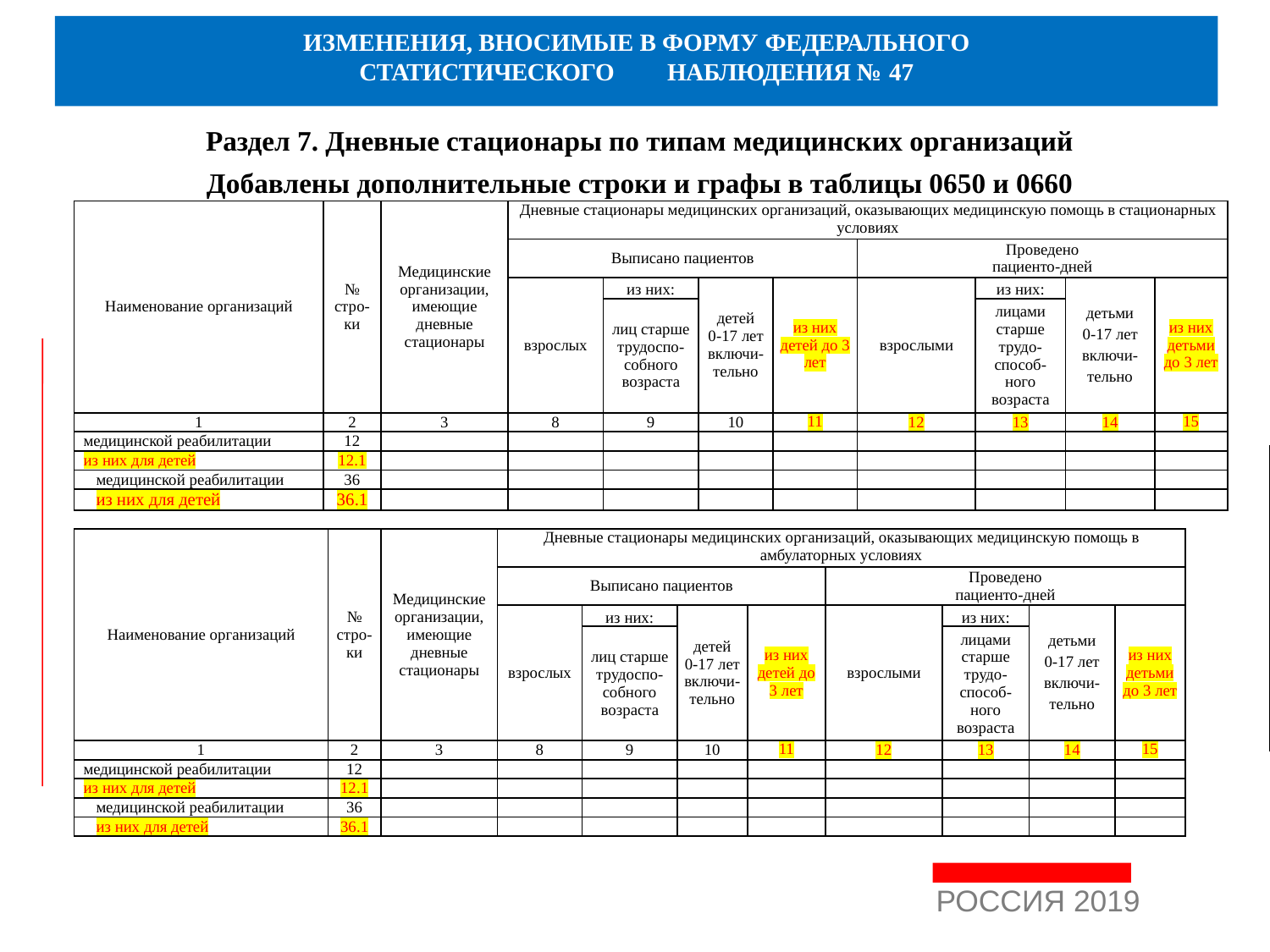

ИЗМЕНЕНИЯ, ВНОСИМЫЕ В ФОРМУ ФЕДЕРАЛЬНОГО
СТАТИСТИЧЕСКОГО	НАБЛЮДЕНИЯ № 47
Раздел 7. Дневные стационары по типам медицинских организаций
Добавлены дополнительные строки и графы в таблицы 0650 и 0660
| Наименование организаций | № стро-ки | Медицинские организации, имеющие дневные стационары | Дневные стационары медицинских организаций, оказывающих медицинскую помощь в стационарных условиях |  |  |  |  |  |  |  |
| --- | --- | --- | --- | --- | --- | --- | --- | --- | --- | --- |
|  |  |  | Выписано пациентов |  |  |  | Проведено пациенто-дней |  |  |  |
|  |  |  | взрослых | из них: | детей 0-17 лет включи-тельно | из них детей до 3 лет | взрослыми | из них: | детьми 0-17 лет включи-тельно | из них детьми до 3 лет |
|  |  |  |  | лиц старше трудоспо-собного возраста |  |  |  | лицами старше трудо-способ-ного возраста |  |  |
| 1 | 2 | 3 | 8 | 9 | 10 | 11 | 12 | 13 | 14 | 15 |
| медицинской реабилитации | 12 |  |  |  |  |  |  |  |  |  |
| из них для детей | 12.1 |  |  |  |  |  |  |  |  |  |
| медицинской реабилитации | 36 |  |  |  |  |  |  |  |  |  |
| из них для детей | 36.1 |  |  |  |  |  |  |  |  |  |

| Наименование организаций | № стро-ки | Медицинские организации, имеющие дневные стационары | Дневные стационары медицинских организаций, оказывающих медицинскую помощь в амбулаторных условиях |  |  |  |  |  |  |  |
| --- | --- | --- | --- | --- | --- | --- | --- | --- | --- | --- |
|  |  |  | Выписано пациентов |  |  |  | Проведено пациенто-дней |  |  |  |
|  |  |  | взрослых | из них: | детей 0-17 лет включи-тельно | из них детей до 3 лет | взрослыми | из них: | детьми 0-17 лет включи-тельно | из них детьми до 3 лет |
|  |  |  |  | лиц старше трудоспо-собного возраста |  |  |  | лицами старше трудо-способ-ного возраста |  |  |
| 1 | 2 | 3 | 8 | 9 | 10 | 11 | 12 | 13 | 14 | 15 |
| медицинской реабилитации | 12 |  |  |  |  |  |  |  |  |  |
| из них для детей | 12.1 |  |  |  |  |  |  |  |  |  |
| медицинской реабилитации | 36 |  |  |  |  |  |  |  |  |  |
| из них для детей | 36.1 |  |  |  |  |  |  |  |  |  |

РОССИЯ 2019